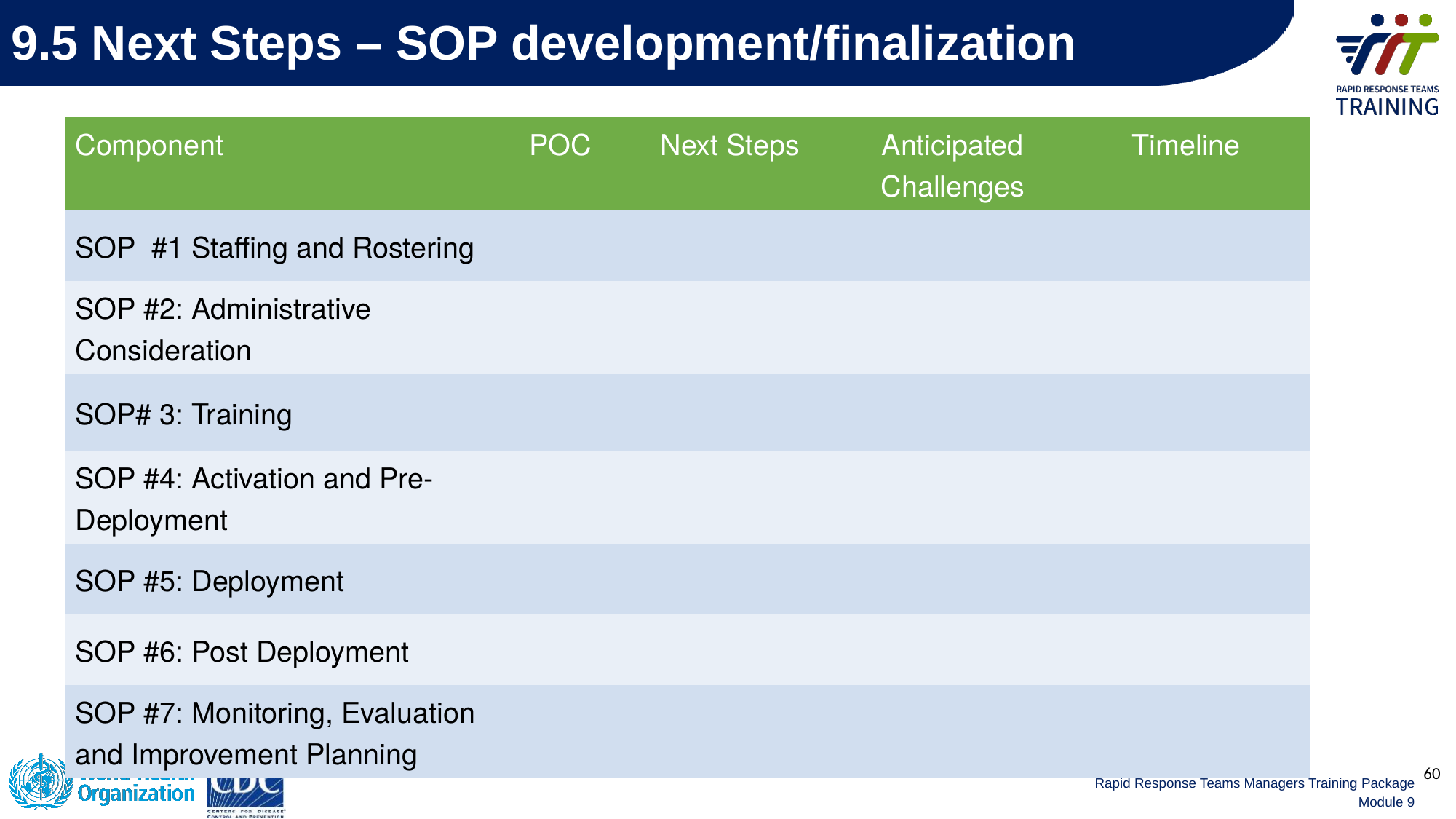

9.5 Next Steps – SOP development/finalization
| Component | POC | Next Steps | Anticipated Challenges | Timeline |
| --- | --- | --- | --- | --- |
| SOP  #1 Staffing and Rostering |  |  |  |  |
| SOP #2: Administrative Consideration |  |  |  |  |
| SOP# 3: Training |  |  |  |  |
| SOP #4: Activation and Pre-Deployment |  |  |  |  |
| SOP #5: Deployment |  |  |  |  |
| SOP #6: Post Deployment |  |  |  |  |
| SOP #7: Monitoring, Evaluation and Improvement Planning |  |  |  |  |
60